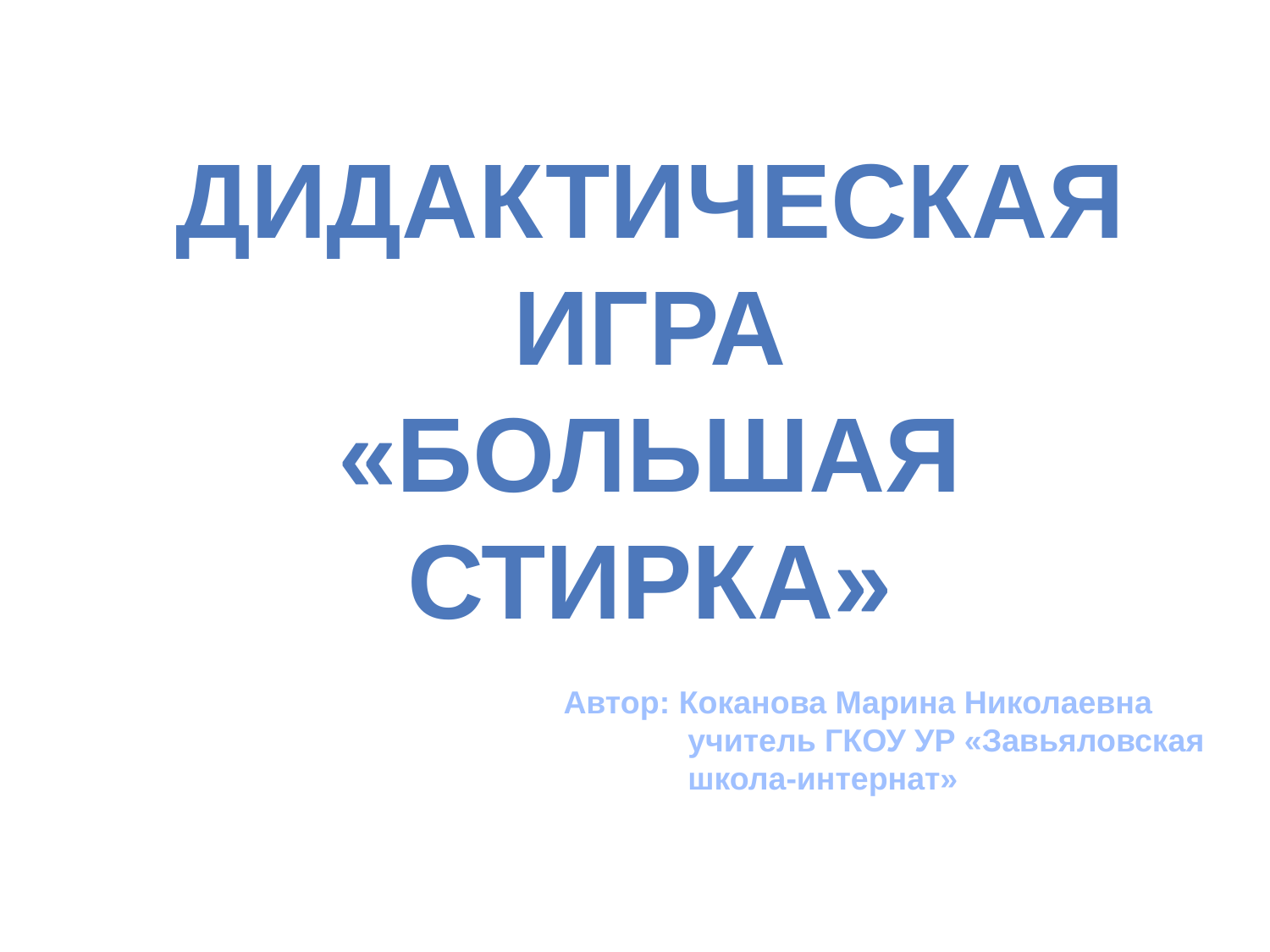

Дидактическая игра
«Большая стирка»
Автор: Коканова Марина Николаевна
              учитель ГКОУ УР «Завьяловская
              школа-интернат»